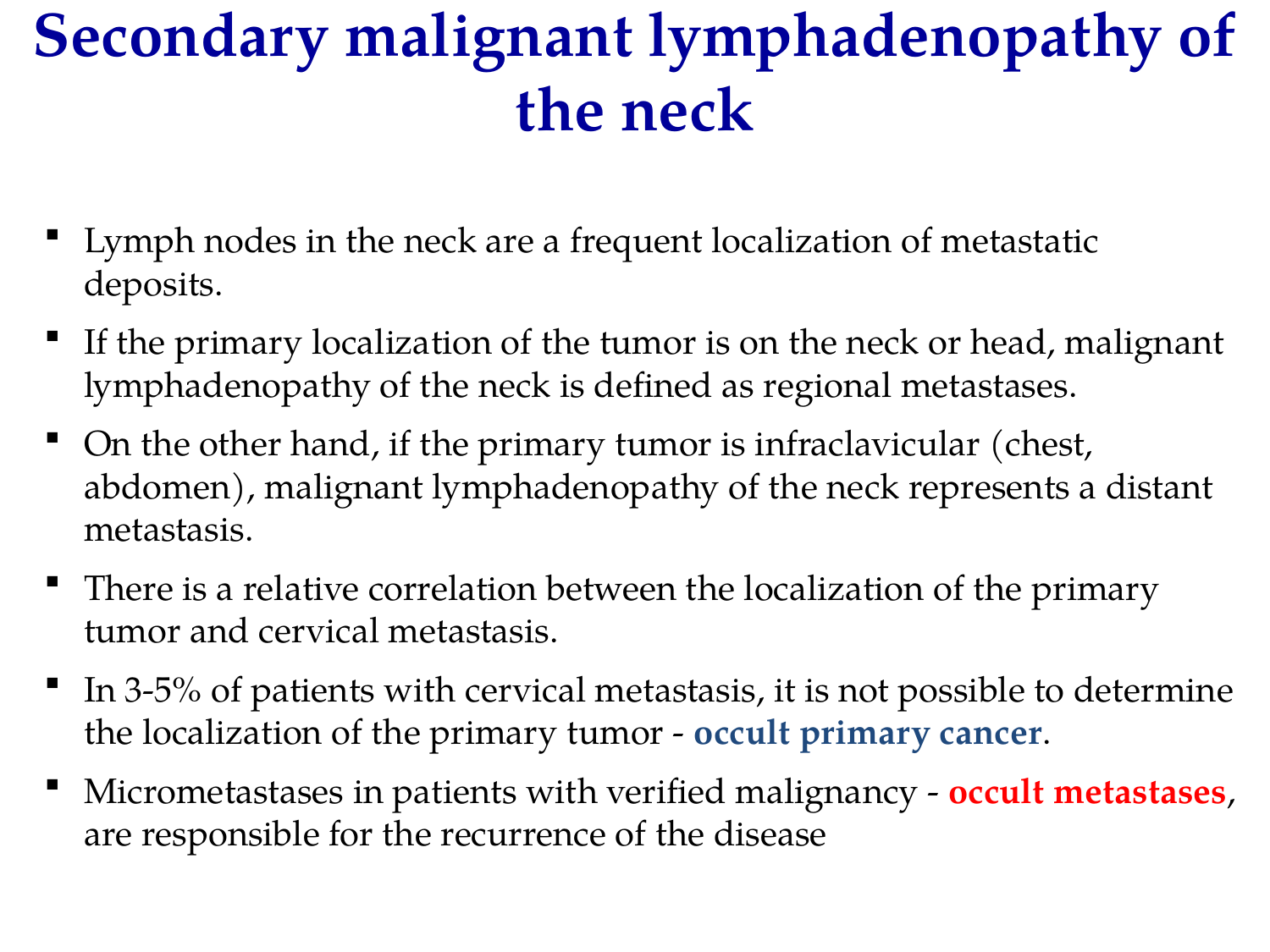

Secondary malignant lymphadenopathy of the neck
Lymph nodes in the neck are a frequent localization of metastatic deposits.

If the primary localization of the tumor is on the neck or head, malignant lymphadenopathy of the neck is defined as regional metastases.

On the other hand, if the primary tumor is infraclavicular (chest, abdomen), malignant lymphadenopathy of the neck represents a distant metastasis.

There is a relative correlation between the localization of the primary tumor and cervical metastasis.

In 3-5% of patients with cervical metastasis, it is not possible to determine the localization of the primary tumor - occult primary cancer.

Micrometastases in patients with verified malignancy - occult metastases, are responsible for the recurrence of the disease